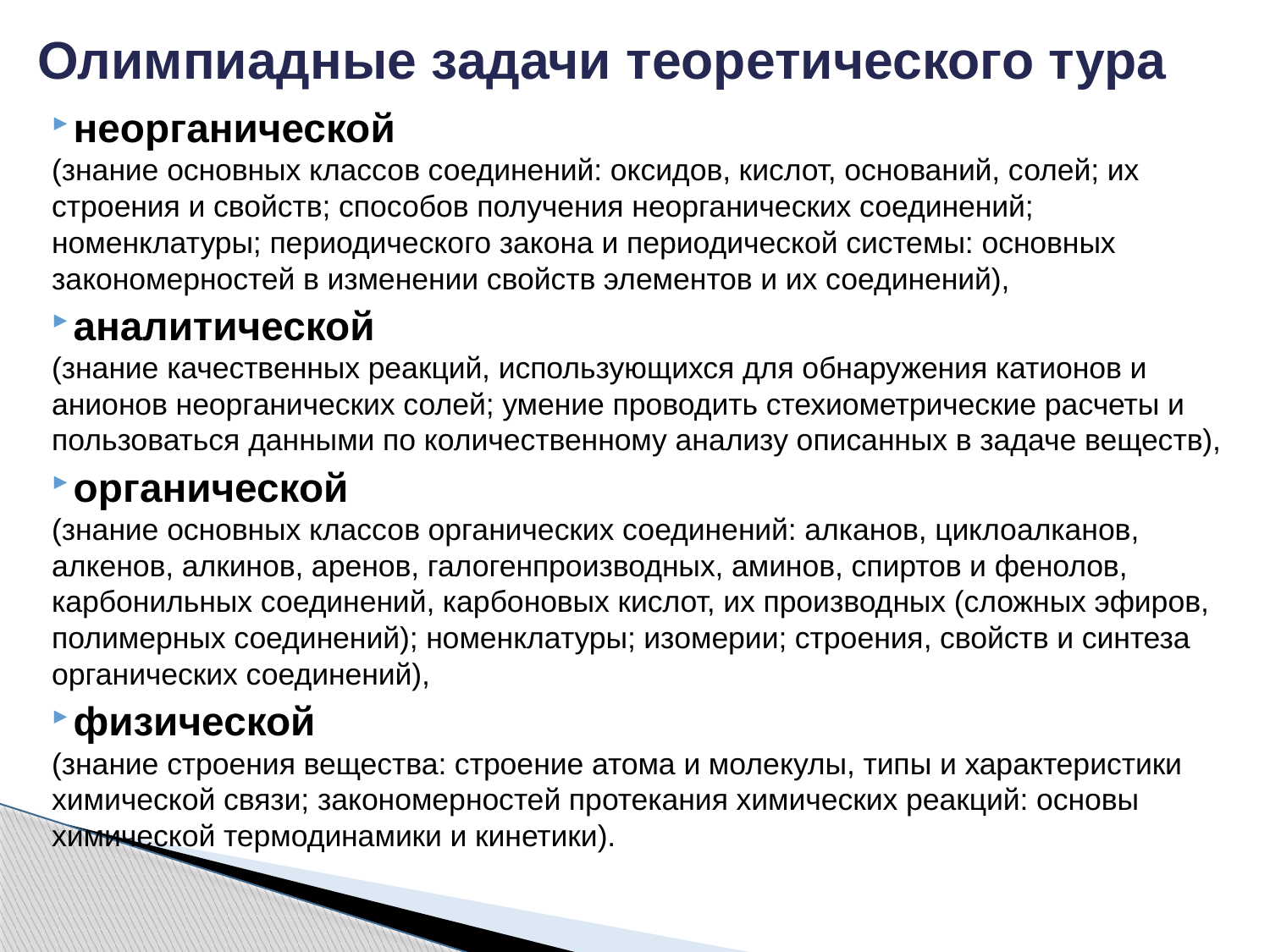

# Олимпиадные задачи теоретического тура
неорганической
(знание основных классов соединений: оксидов, кислот, оснований, солей; их строения и свойств; способов получения неорганических соединений; номенклатуры; периодического закона и периодической системы: основных закономерностей в изменении свойств элементов и их соединений),
аналитической
(знание качественных реакций, использующихся для обнаружения катионов и анионов неорганических солей; умение проводить стехиометрические расчеты и пользоваться данными по количественному анализу описанных в задаче веществ),
органической
(знание основных классов органических соединений: алканов, циклоалканов, алкенов, алкинов, аренов, галогенпроизводных, аминов, спиртов и фенолов, карбонильных соединений, карбоновых кислот, их производных (сложных эфиров, полимерных соединений); номенклатуры; изомерии; строения, свойств и синтеза органических соединений),
физической
(знание строения вещества: строение атома и молекулы, типы и характеристики химической связи; закономерностей протекания химических реакций: основы химической термодинамики и кинетики).